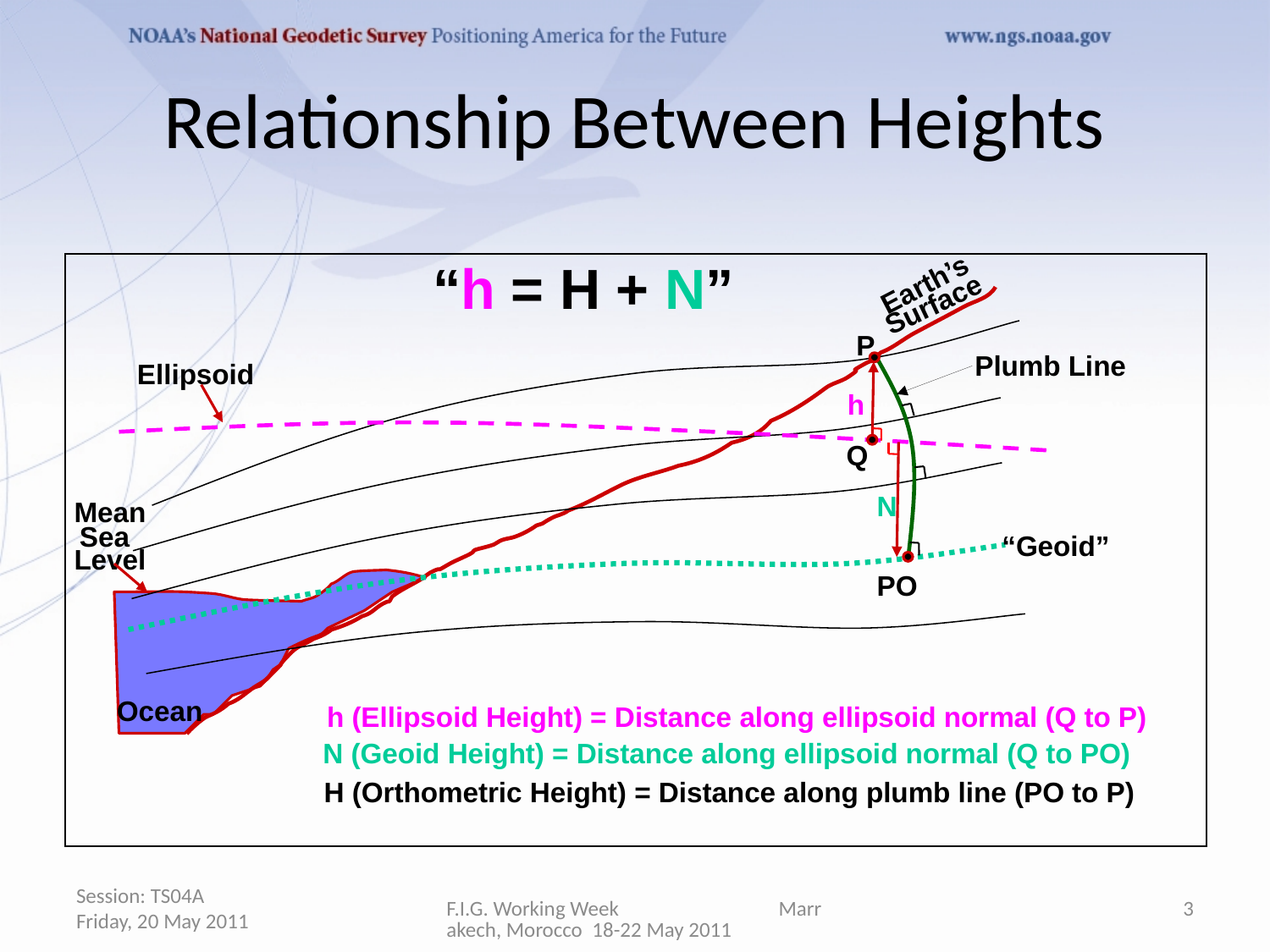

# Relationship Between Heights
“h = H + N”
Earth’s
Surface

P
Plumb Line

Ellipsoid

h

Q

N

Mean
Sea
“Geoid”
Level

PO

Ocean
h (Ellipsoid Height) = Distance along ellipsoid normal (Q to P)
N (Geoid Height) = Distance along ellipsoid normal (Q to PO)
H (Orthometric Height) = Distance along plumb line (PO to P)

Session: TS04A                          Friday, 20 May 2011
F.I.G. Working Week                                 Marrakech, Morocco  18-22 May 2011
3